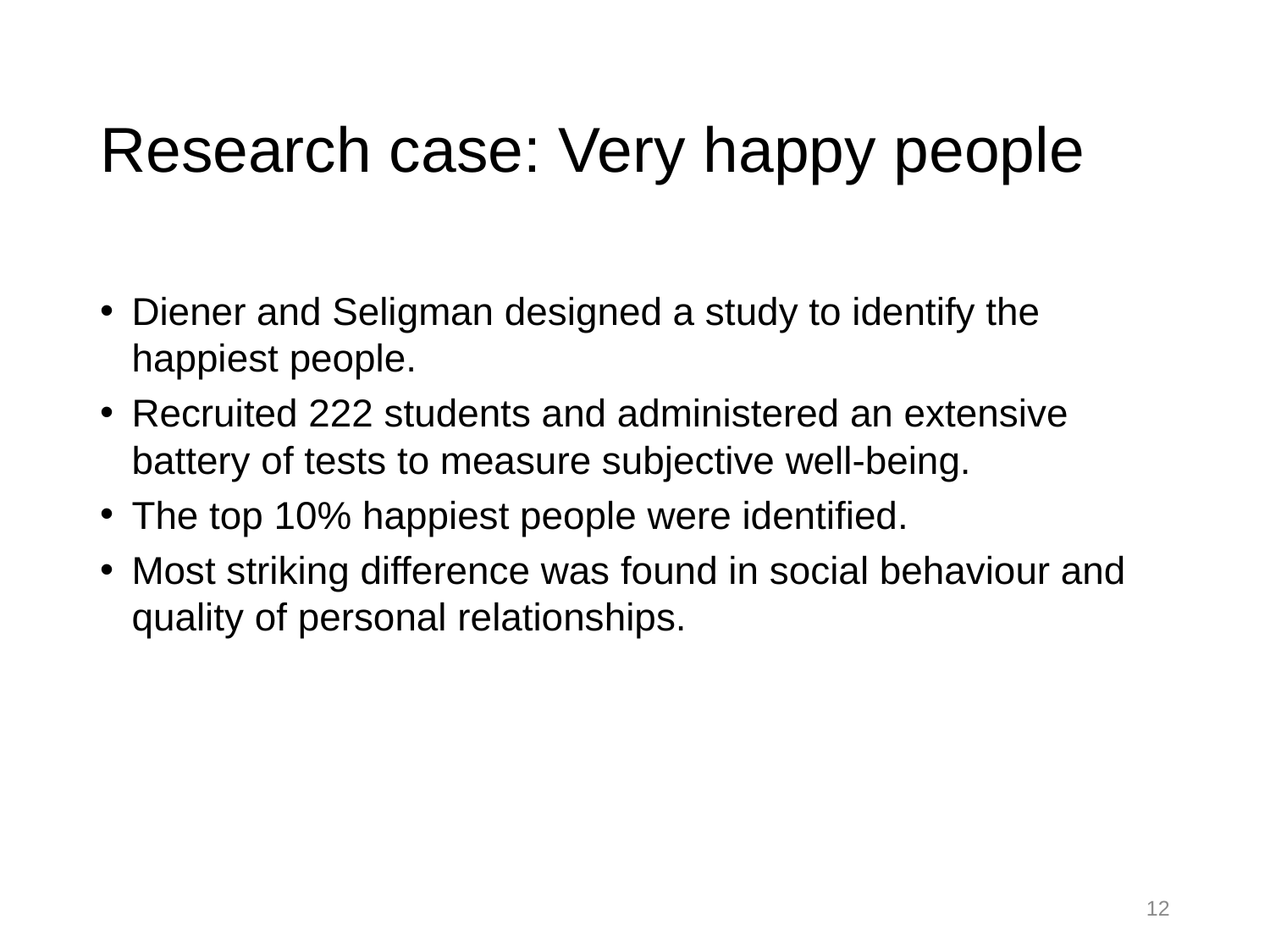

# Research case: Very happy people
Diener and Seligman designed a study to identify the happiest people.
Recruited 222 students and administered an extensive battery of tests to measure subjective well-being.
The top 10% happiest people were identified.
Most striking difference was found in social behaviour and quality of personal relationships.
12